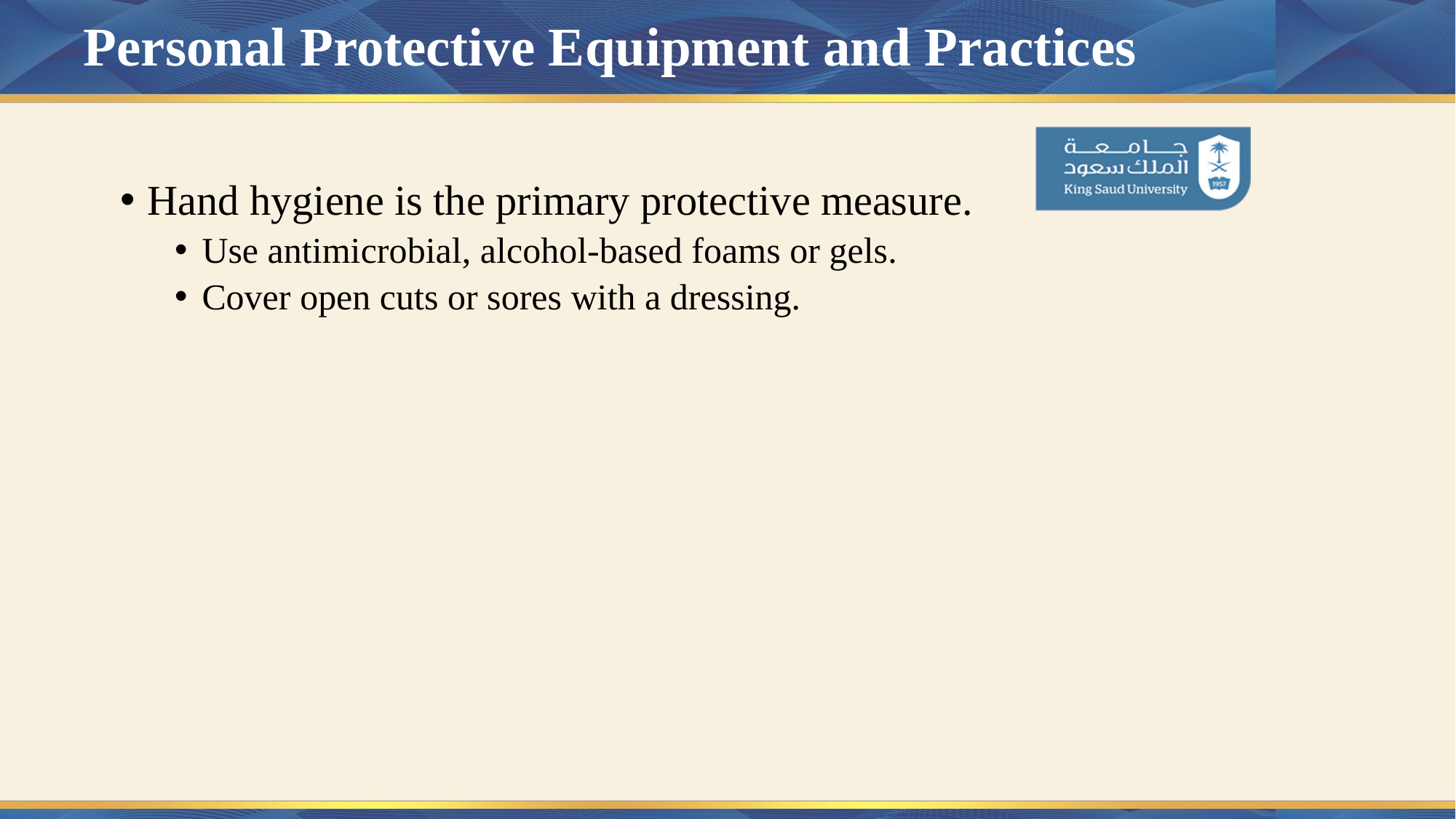

# Personal Protective Equipment and Practices
Hand hygiene is the primary protective measure.
Use antimicrobial, alcohol-based foams or gels.
Cover open cuts or sores with a dressing.